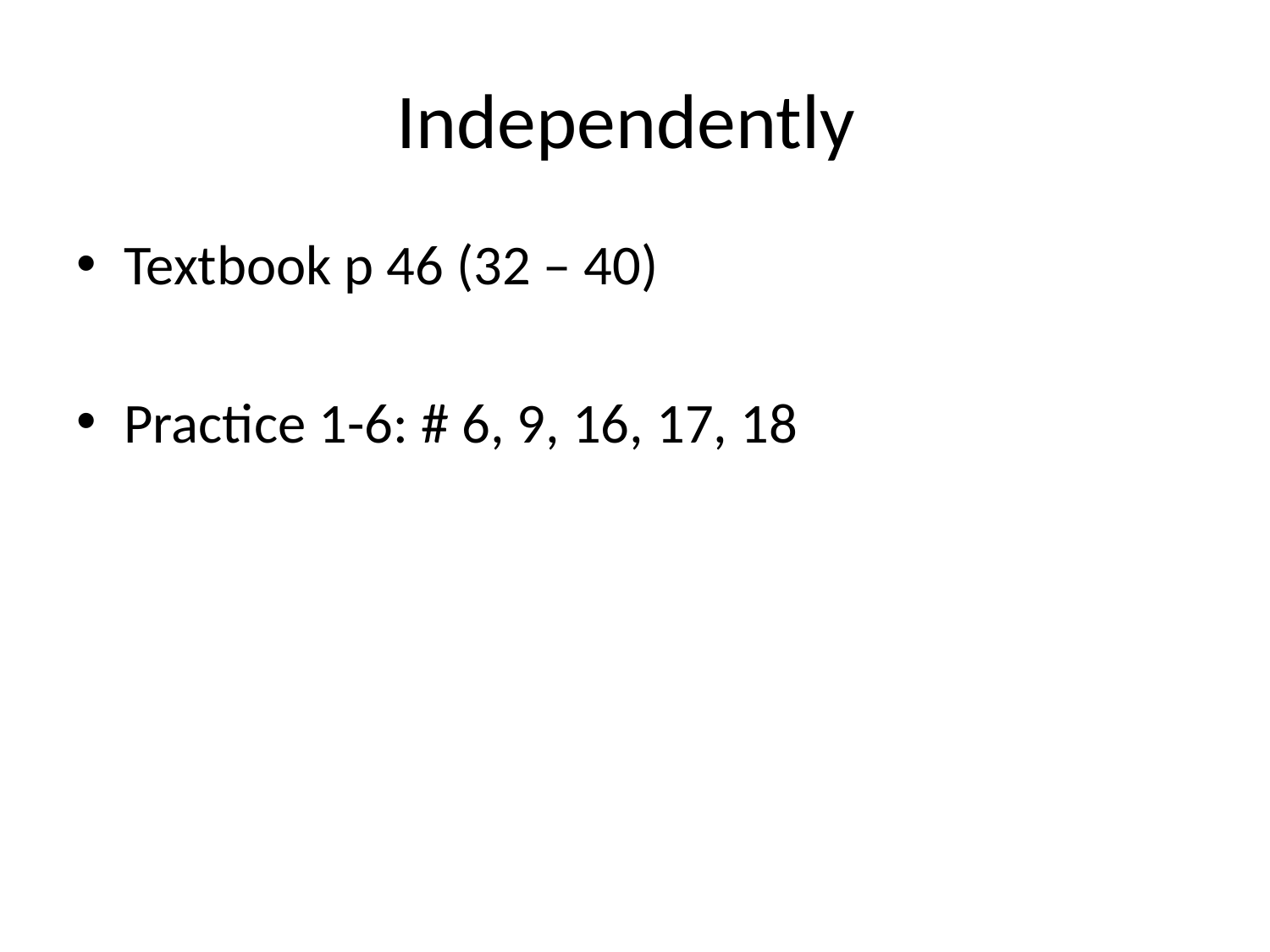

# Independently
Textbook p 46 (32 – 40)

Practice 1-6: # 6, 9, 16, 17, 18